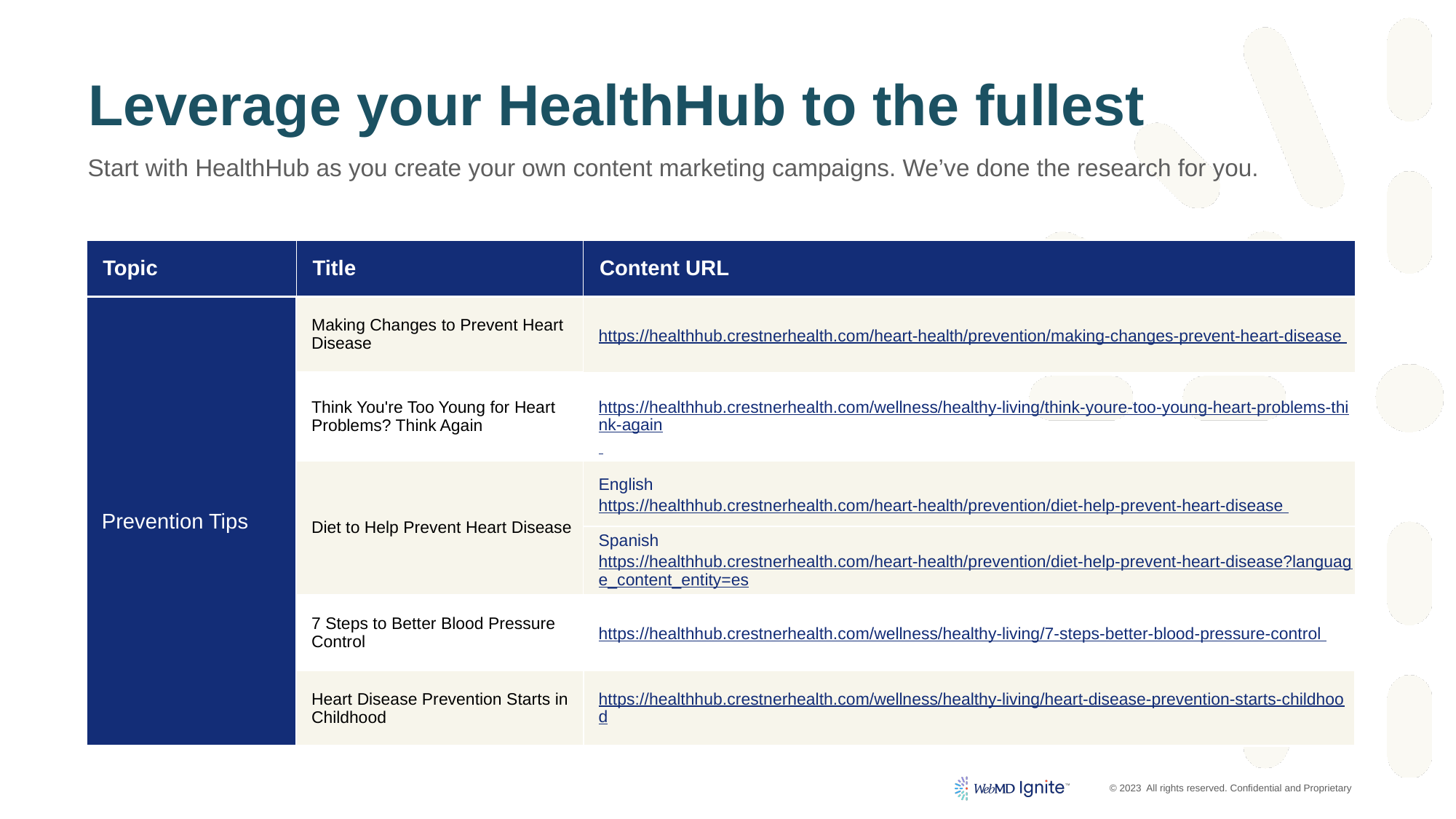

# Leverage your HealthHub to the fullest
Start with HealthHub as you create your own content marketing campaigns. We’ve done the research for you.
| Topic | Title | Content URL |
| --- | --- | --- |
| Prevention Tips | Making Changes to Prevent Heart Disease | https://healthhub.crestnerhealth.com/heart-health/prevention/making-changes-prevent-heart-disease |
|  | Think You're Too Young for Heart Problems? Think Again | https://healthhub.crestnerhealth.com/wellness/healthy-living/think-youre-too-young-heart-problems-think-again |
|  | Diet to Help Prevent Heart Disease | English https://healthhub.crestnerhealth.com/heart-health/prevention/diet-help-prevent-heart-disease |
|  |  | Spanish https://healthhub.crestnerhealth.com/heart-health/prevention/diet-help-prevent-heart-disease?language\_content\_entity=es |
|  | 7 Steps to Better Blood Pressure Control | https://healthhub.crestnerhealth.com/wellness/healthy-living/7-steps-better-blood-pressure-control |
|  | Heart Disease Prevention Starts in Childhood | https://healthhub.crestnerhealth.com/wellness/healthy-living/heart-disease-prevention-starts-childhood |